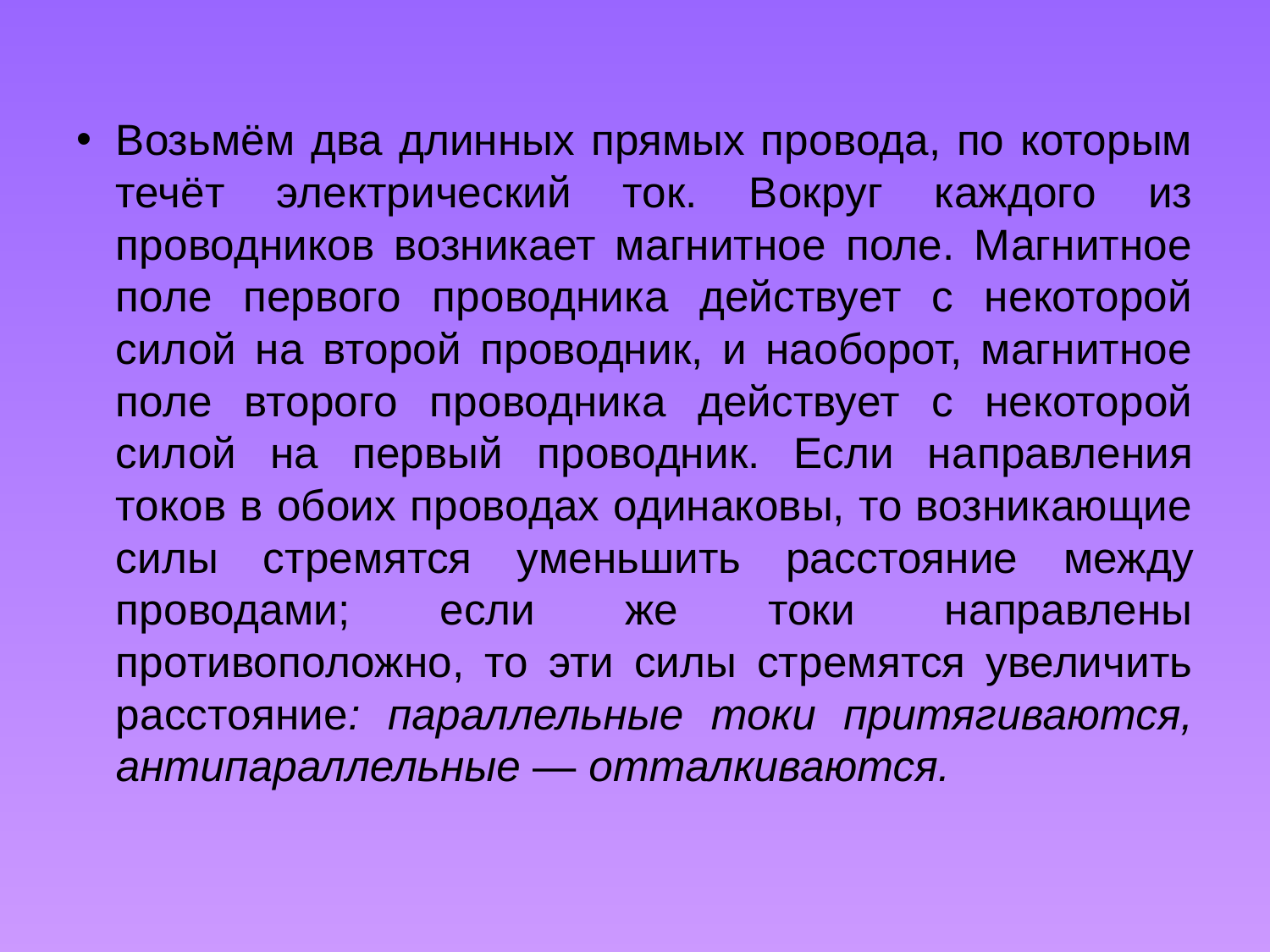

Возьмём два длинных прямых провода, по которым течёт электрический ток. Вокруг каждого из проводников возникает магнитное поле. Магнитное поле первого проводника действует с некоторой силой на второй проводник, и наоборот, магнитное поле второго проводника действует с некоторой силой на первый проводник. Если на­правления токов в обоих проводах одинаковы, то возникающие силы стре­мятся уменьшить расстояние между проводами; если же токи направлены противоположно, то эти силы стремятся увеличить рас­стояние: параллельные токи притягиваются, антипараллель­ные — отталкиваются.